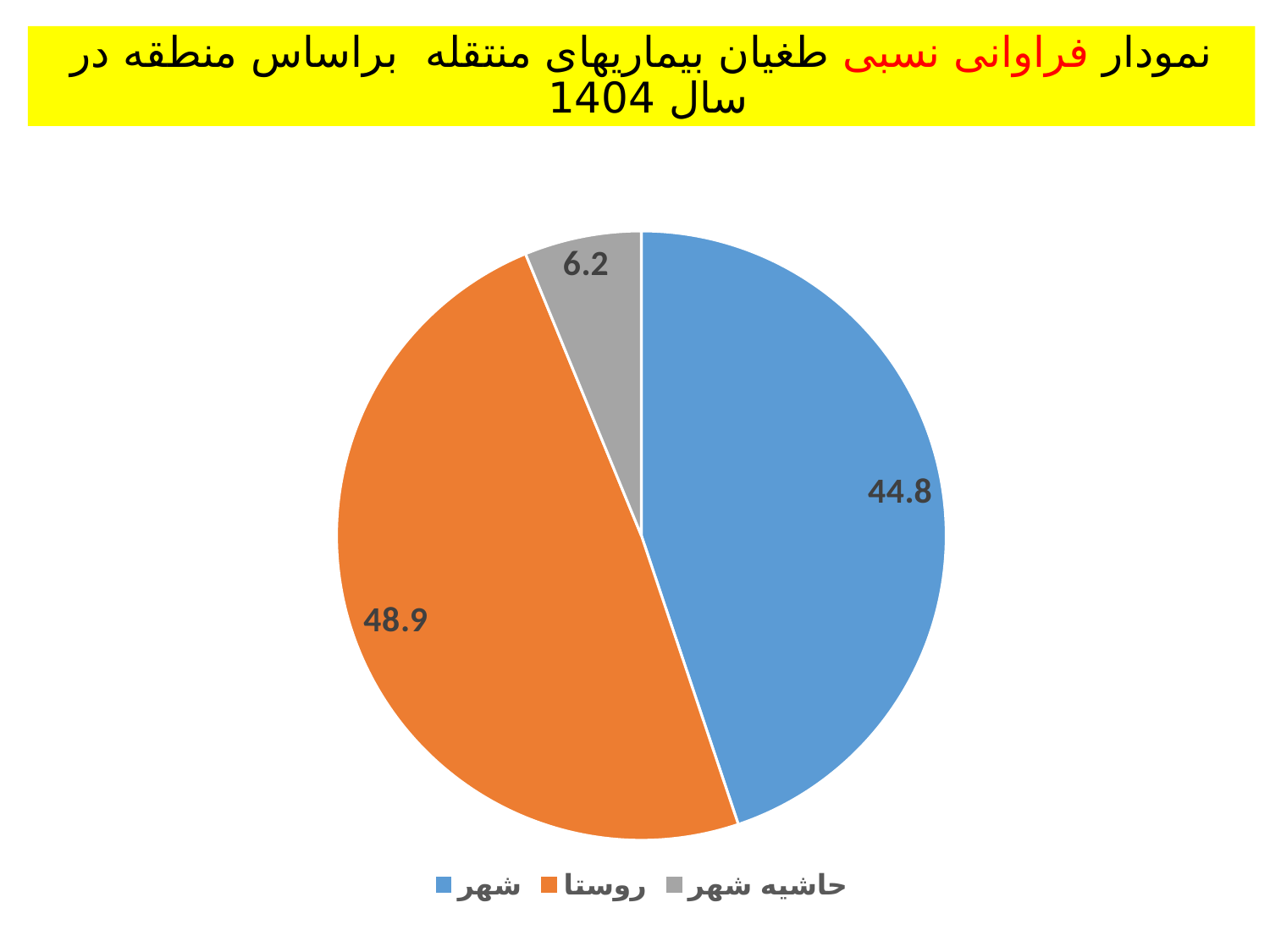

# نمودار فراوانی نسبی طغیان بیماریهای منتقله  براساس منطقه در سال 1404

### Chart

| Category | درصد |
|---|---|
| شهر | 44.8 |
| روستا | 48.9 |
| حاشیه شهر | 6.2 |